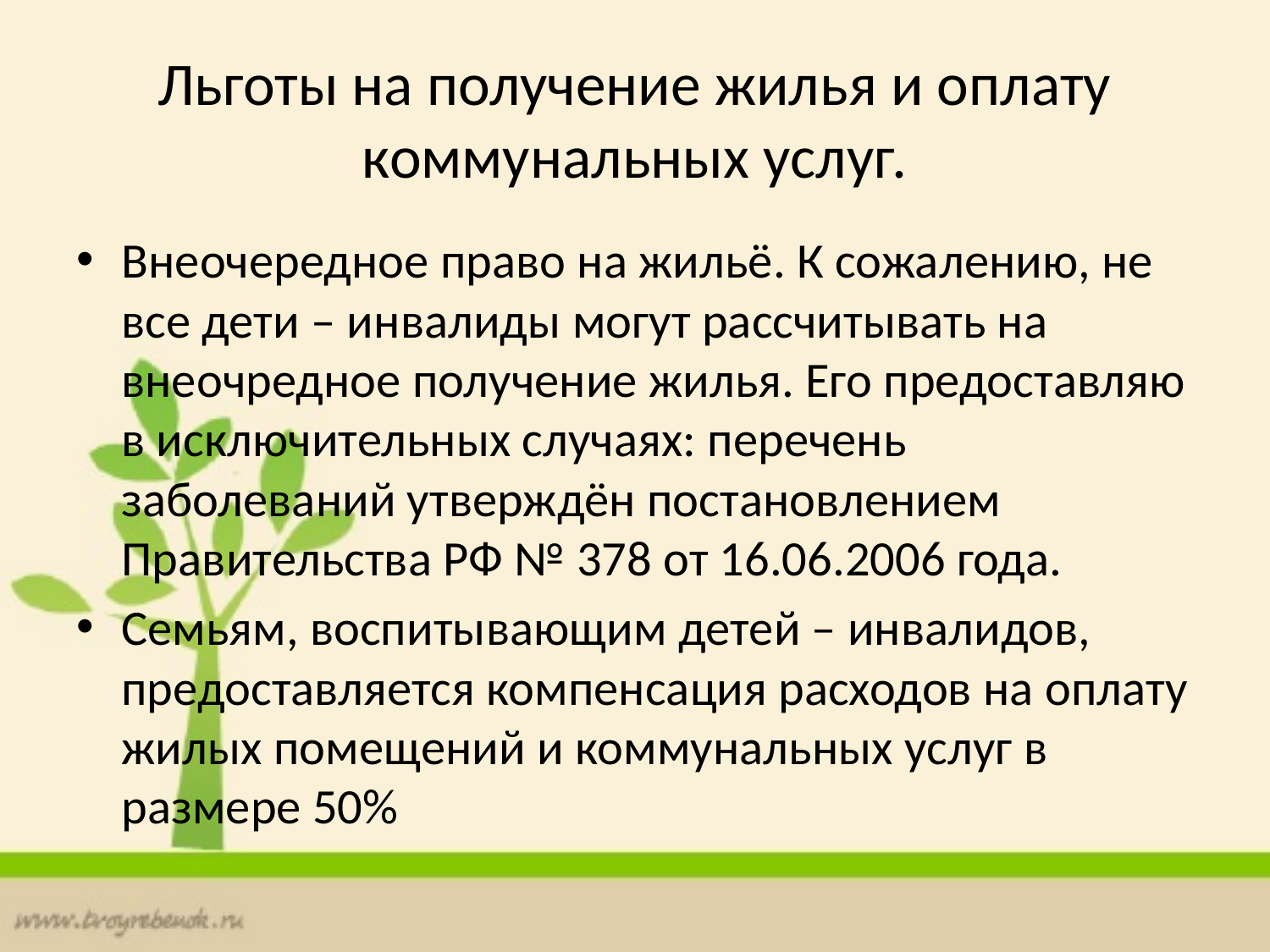

# Льготы на получение жилья и оплату коммунальных услуг.
Внеочередное право на жильё. К сожалению, не все дети – инвалиды могут рассчитывать на внеочредное получение жилья. Его предоставляю в исключительных случаях: перечень заболеваний утверждён постановлением Правительства РФ № 378 от 16.06.2006 года.
Семьям, воспитывающим детей – инвалидов, предоставляется компенсация расходов на оплату жилых помещений и коммунальных услуг в размере 50%